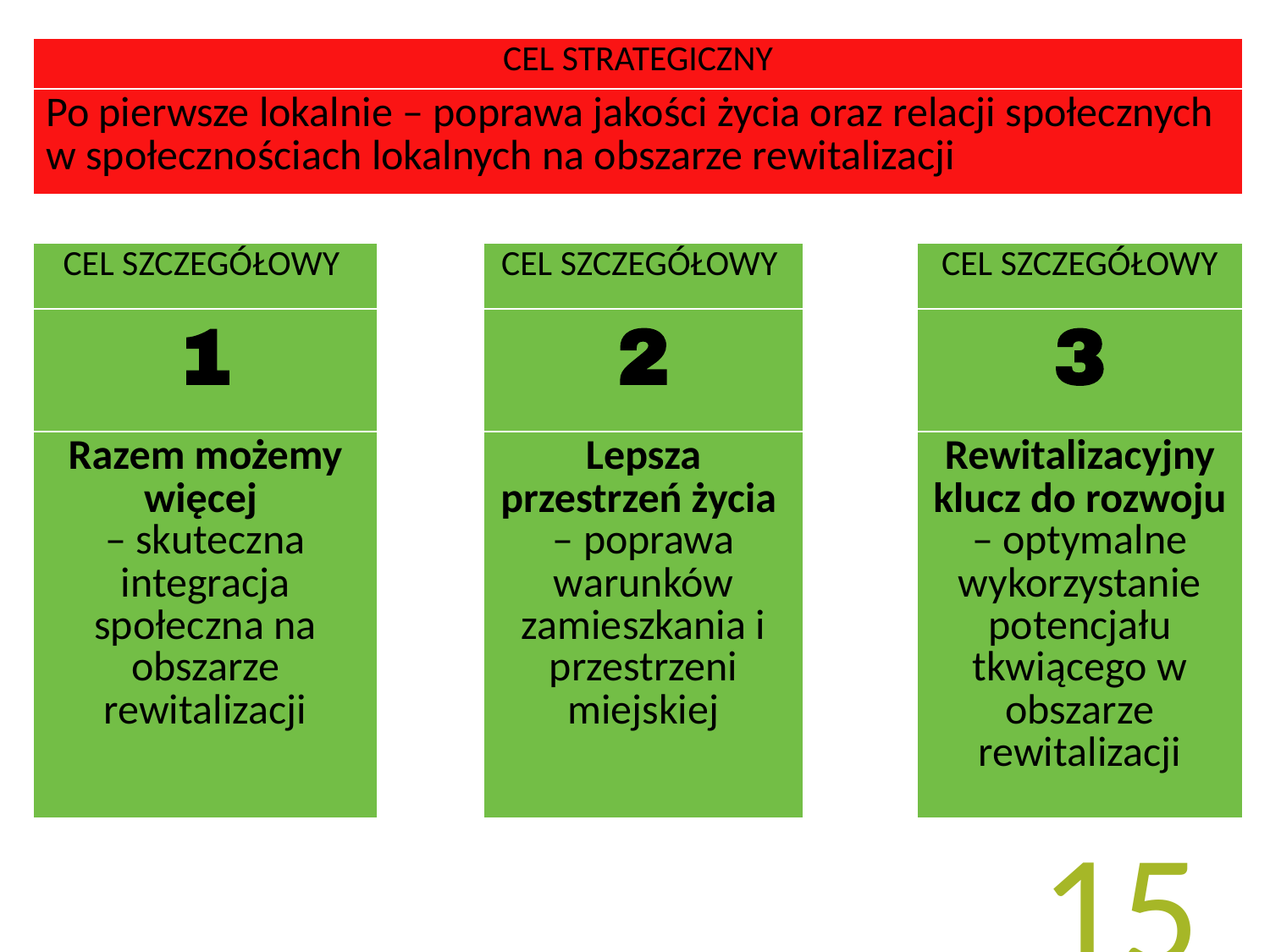

| CEL STRATEGICZNY |  |  |  |  |
| --- | --- | --- | --- | --- |
| Po pierwsze lokalnie – poprawa jakości życia oraz relacji społecznych w społecznościach lokalnych na obszarze rewitalizacji |  |  |  |  |
|  |  |  |  |  |
| CEL SZCZEGÓŁOWY |  | CEL SZCZEGÓŁOWY |  | CEL SZCZEGÓŁOWY |
| 1 |  | 2 |  | 3 |
| Razem możemy więcej – skuteczna integracja społeczna na obszarze rewitalizacji |  | Lepsza przestrzeń życia – poprawa warunków zamieszkania i przestrzeni miejskiej |  | Rewitalizacyjny klucz do rozwoju – optymalne wykorzystanie potencjału tkwiącego w obszarze rewitalizacji |
15